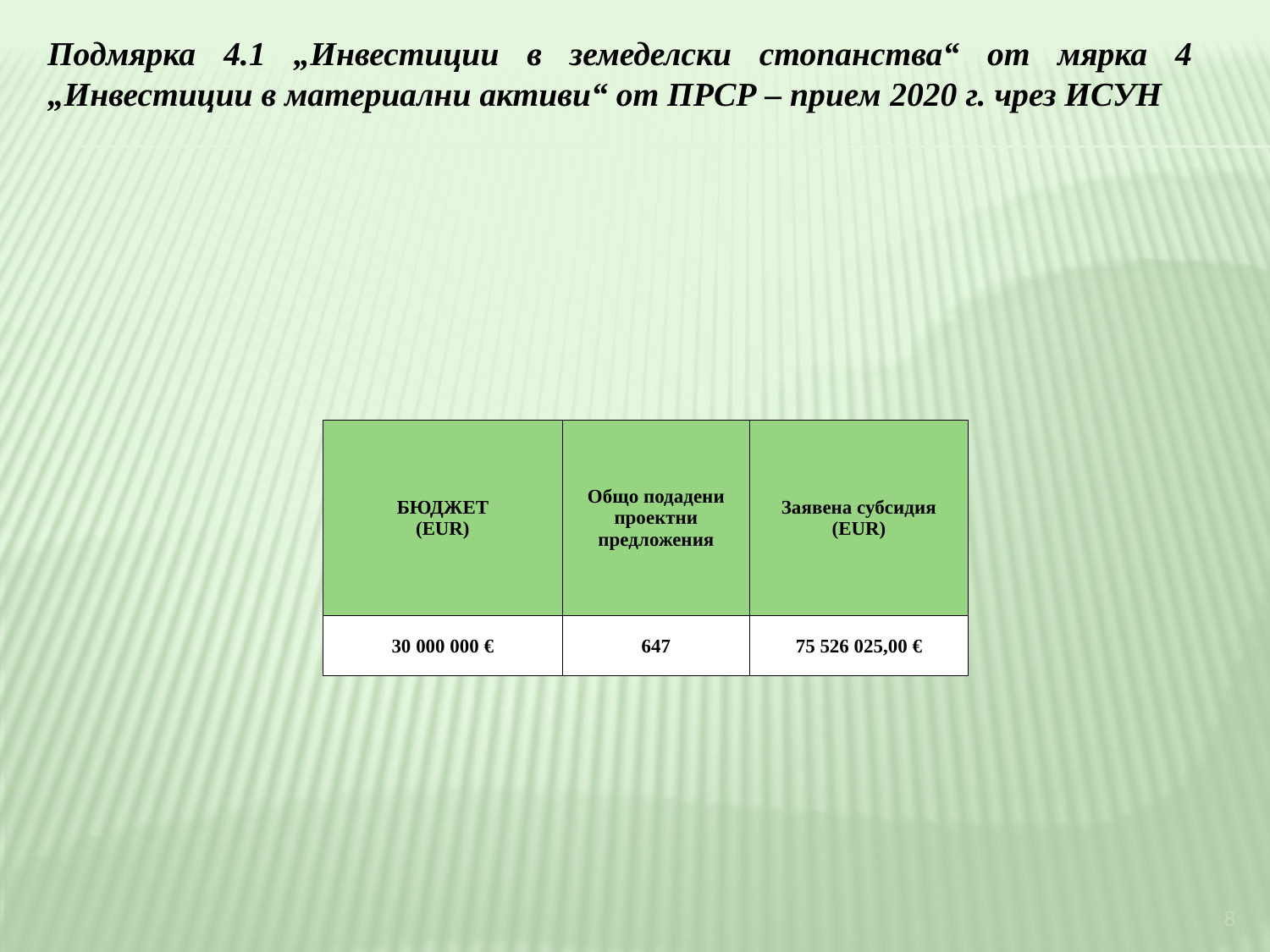

Подмярка 4.1 „Инвестиции в земеделски стопанства“ от мярка 4 „Инвестиции в материални активи“ от ПРСР – прием 2020 г. чрез ИСУН
| БЮДЖЕТ (EUR) | Общо подадени проектни предложения | Заявена субсидия (EUR) |
| --- | --- | --- |
| 30 000 000 € | 647 | 75 526 025,00 € |
8